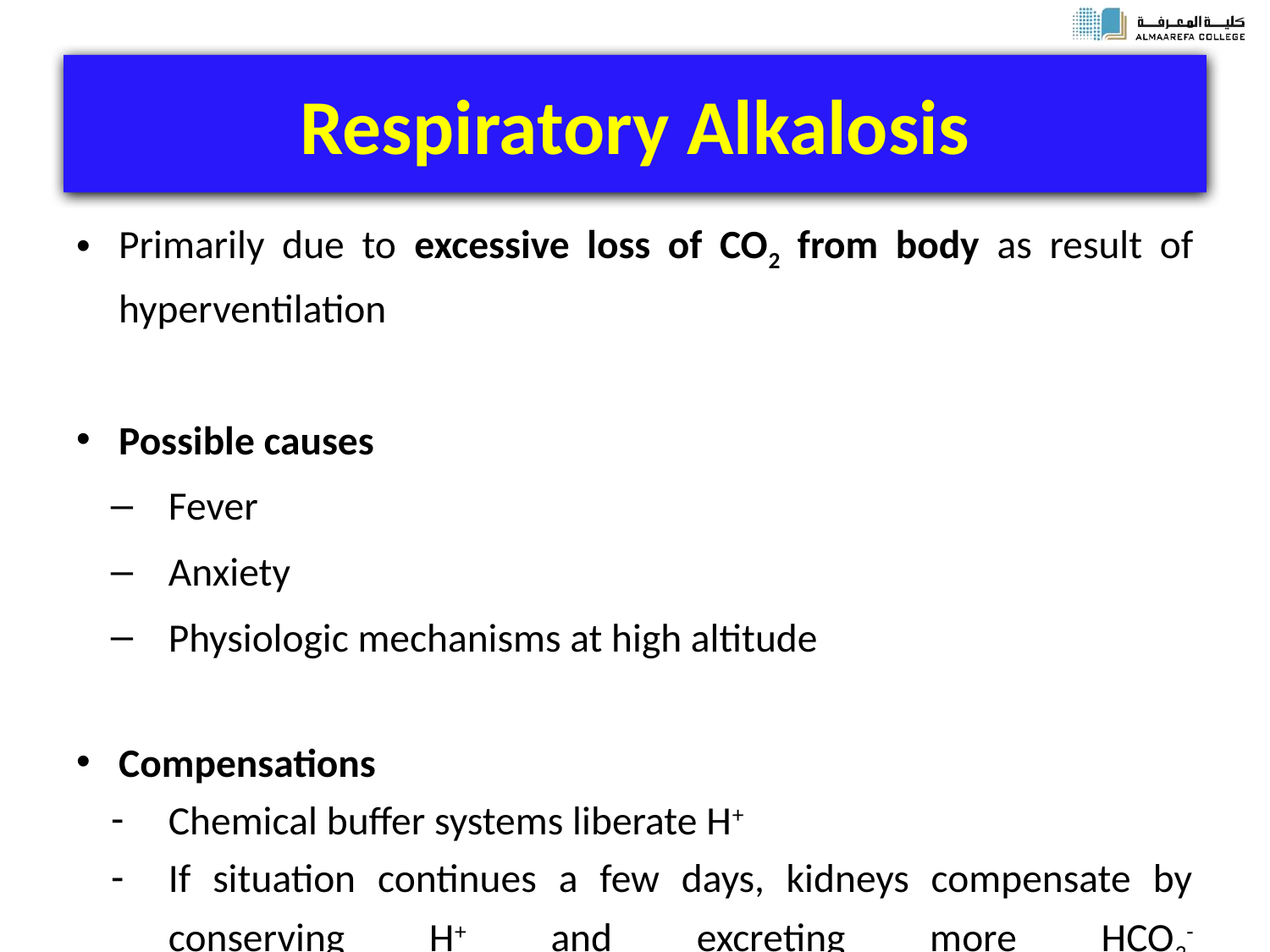

# Respiratory Alkalosis
Primarily due to excessive loss of CO2 from body as result of hyperventilation

Possible causes
Fever
Anxiety
Physiologic mechanisms at high altitude

Compensations
Chemical buffer systems liberate H+
If situation continues a few days, kidneys compensate by conserving H+ and excreting more HCO3-